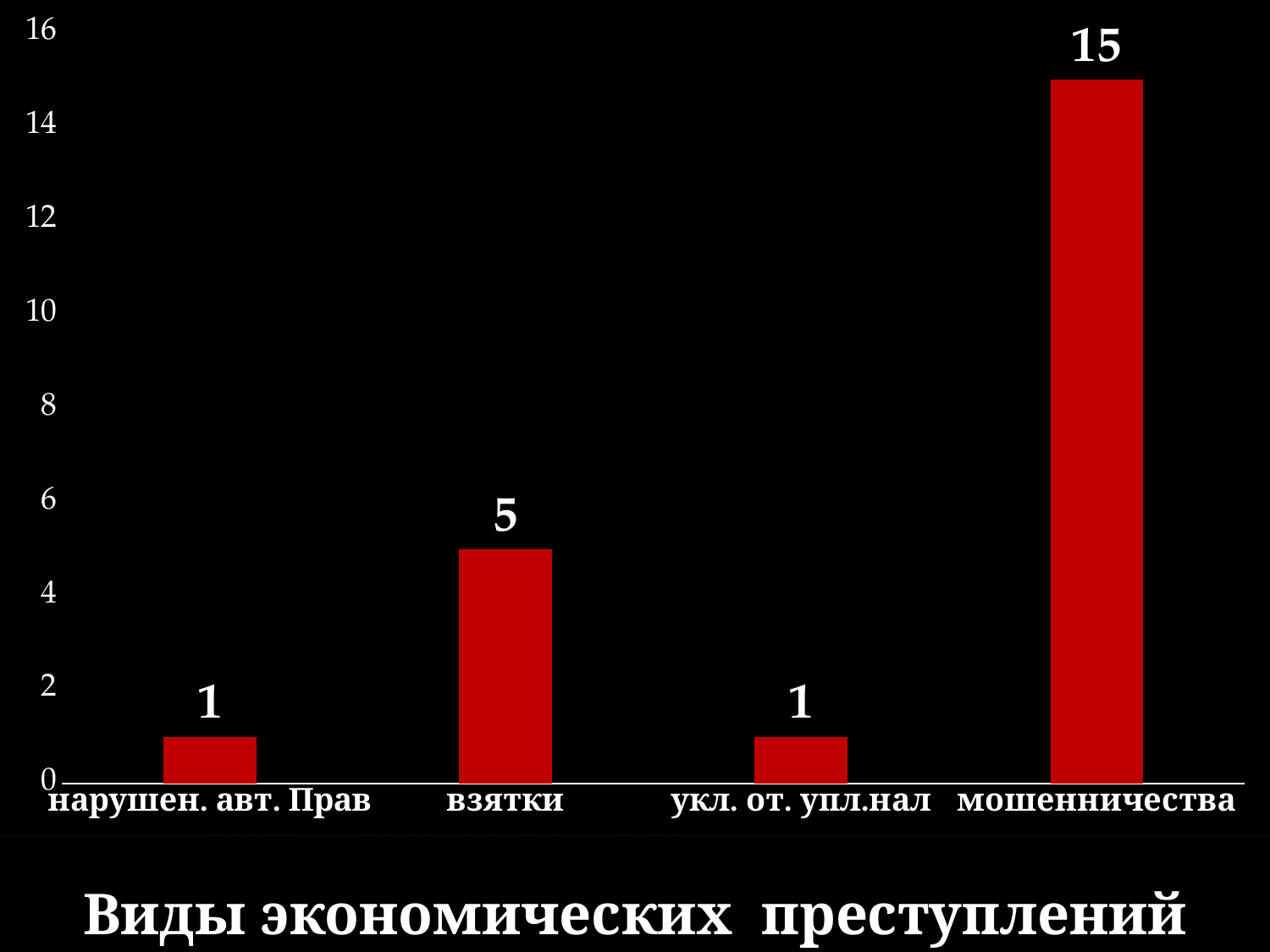

### Chart

| Category | 2013 |
|---|---|
| нарушен. авт. Прав | 1.0 |
| взятки | 5.0 |
| укл. от. упл.нал | 1.0 |
| мошенничества | 15.0 |
# Виды экономических  преступлений